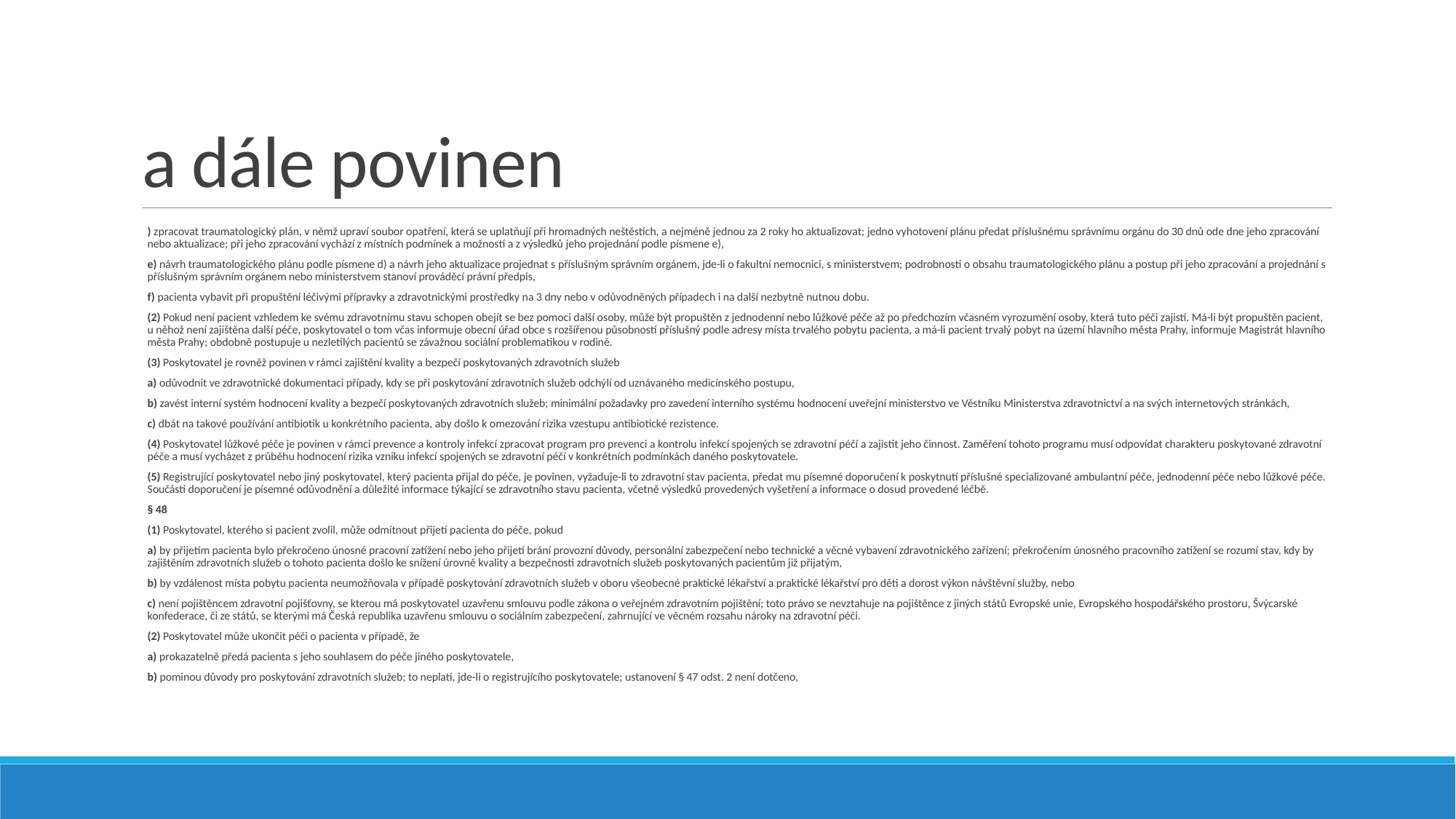

# a dále povinen
) zpracovat traumatologický plán, v němž upraví soubor opatření, která se uplatňují při hromadných neštěstích, a nejméně jednou za 2 roky ho aktualizovat; jedno vyhotovení plánu předat příslušnému správnímu orgánu do 30 dnů ode dne jeho zpracování nebo aktualizace; při jeho zpracování vychází z místních podmínek a možností a z výsledků jeho projednání podle písmene e),
e) návrh traumatologického plánu podle písmene d) a návrh jeho aktualizace projednat s příslušným správním orgánem, jde-li o fakultní nemocnici, s ministerstvem; podrobnosti o obsahu traumatologického plánu a postup při jeho zpracování a projednání s příslušným správním orgánem nebo ministerstvem stanoví prováděcí právní předpis,
f) pacienta vybavit při propuštění léčivými přípravky a zdravotnickými prostředky na 3 dny nebo v odůvodněných případech i na další nezbytně nutnou dobu.
(2) Pokud není pacient vzhledem ke svému zdravotnímu stavu schopen obejít se bez pomoci další osoby, může být propuštěn z jednodenní nebo lůžkové péče až po předchozím včasném vyrozumění osoby, která tuto péči zajistí. Má-li být propuštěn pacient, u něhož není zajištěna další péče, poskytovatel o tom včas informuje obecní úřad obce s rozšířenou působností příslušný podle adresy místa trvalého pobytu pacienta, a má-li pacient trvalý pobyt na území hlavního města Prahy, informuje Magistrát hlavního města Prahy; obdobně postupuje u nezletilých pacientů se závažnou sociální problematikou v rodině.
(3) Poskytovatel je rovněž povinen v rámci zajištění kvality a bezpečí poskytovaných zdravotních služeb
a) odůvodnit ve zdravotnické dokumentaci případy, kdy se při poskytování zdravotních služeb odchýlí od uznávaného medicínského postupu,
b) zavést interní systém hodnocení kvality a bezpečí poskytovaných zdravotních služeb; minimální požadavky pro zavedení interního systému hodnocení uveřejní ministerstvo ve Věstníku Ministerstva zdravotnictví a na svých internetových stránkách,
c) dbát na takové používání antibiotik u konkrétního pacienta, aby došlo k omezování rizika vzestupu antibiotické rezistence.
(4) Poskytovatel lůžkové péče je povinen v rámci prevence a kontroly infekcí zpracovat program pro prevenci a kontrolu infekcí spojených se zdravotní péčí a zajistit jeho činnost. Zaměření tohoto programu musí odpovídat charakteru poskytované zdravotní péče a musí vycházet z průběhu hodnocení rizika vzniku infekcí spojených se zdravotní péčí v konkrétních podmínkách daného poskytovatele.
(5) Registrující poskytovatel nebo jiný poskytovatel, který pacienta přijal do péče, je povinen, vyžaduje-li to zdravotní stav pacienta, předat mu písemné doporučení k poskytnutí příslušné specializované ambulantní péče, jednodenní péče nebo lůžkové péče. Součástí doporučení je písemné odůvodnění a důležité informace týkající se zdravotního stavu pacienta, včetně výsledků provedených vyšetření a informace o dosud provedené léčbě.
§ 48
(1) Poskytovatel, kterého si pacient zvolil, může odmítnout přijetí pacienta do péče, pokud
a) by přijetím pacienta bylo překročeno únosné pracovní zatížení nebo jeho přijetí brání provozní důvody, personální zabezpečení nebo technické a věcné vybavení zdravotnického zařízení; překročením únosného pracovního zatížení se rozumí stav, kdy by zajištěním zdravotních služeb o tohoto pacienta došlo ke snížení úrovně kvality a bezpečnosti zdravotních služeb poskytovaných pacientům již přijatým,
b) by vzdálenost místa pobytu pacienta neumožňovala v případě poskytování zdravotních služeb v oboru všeobecné praktické lékařství a praktické lékařství pro děti a dorost výkon návštěvní služby, nebo
c) není pojištěncem zdravotní pojišťovny, se kterou má poskytovatel uzavřenu smlouvu podle zákona o veřejném zdravotním pojištění; toto právo se nevztahuje na pojištěnce z jiných států Evropské unie, Evropského hospodářského prostoru, Švýcarské konfederace, či ze států, se kterými má Česká republika uzavřenu smlouvu o sociálním zabezpečení, zahrnující ve věcném rozsahu nároky na zdravotní péči.
(2) Poskytovatel může ukončit péči o pacienta v případě, že
a) prokazatelně předá pacienta s jeho souhlasem do péče jiného poskytovatele,
b) pominou důvody pro poskytování zdravotních služeb; to neplatí, jde-li o registrujícího poskytovatele; ustanovení § 47 odst. 2 není dotčeno,